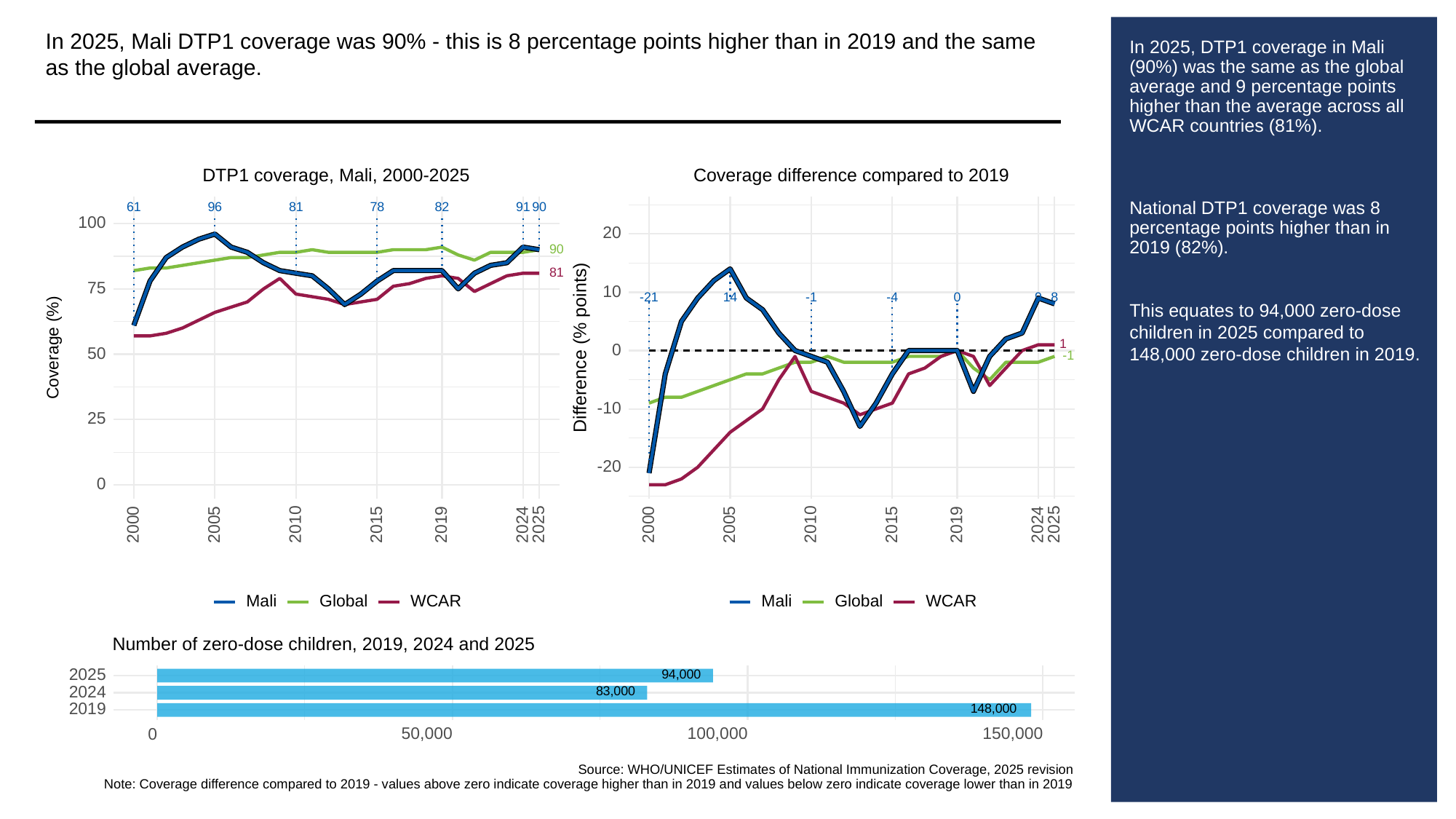

In 2025, Mali DTP1 coverage was 90% - this is 8 percentage points higher than in 2019 and the same as the global average.
# In 2025, DTP1 coverage in Mali (90%) was the same as the global average and 9 percentage points higher than the average across all WCAR countries (81%).

National DTP1 coverage was 8 percentage points higher than in 2019 (82%).

This equates to 94,000 zero-dose children in 2025 compared to 148,000 zero-dose children in 2019.

Coverage difference compared to 2019
DTP1 coverage, Mali, 2000-2025

61
96
81
78
82
91
90

100

20

90

81

75
10

0
9
8
-21
14
-1
-4

Difference (% points)
Coverage (%)
1
0

50

-1

-10

25

-20

0

2000
2005
2010
2015
2019
2024
2025
2000
2005
2010
2015
2019
2024
2025
Global
WCAR
Global
WCAR
Mali
Mali

Number of zero-dose children, 2019, 2024 and 2025

94,000
2025

83,000
2024

148,000
2019

50,000
100,000
150,000
0
Source: WHO/UNICEF Estimates of National Immunization Coverage, 2025 revision
Note: Coverage difference compared to 2019 - values above zero indicate coverage higher than in 2019 and values below zero indicate coverage lower than in 2019